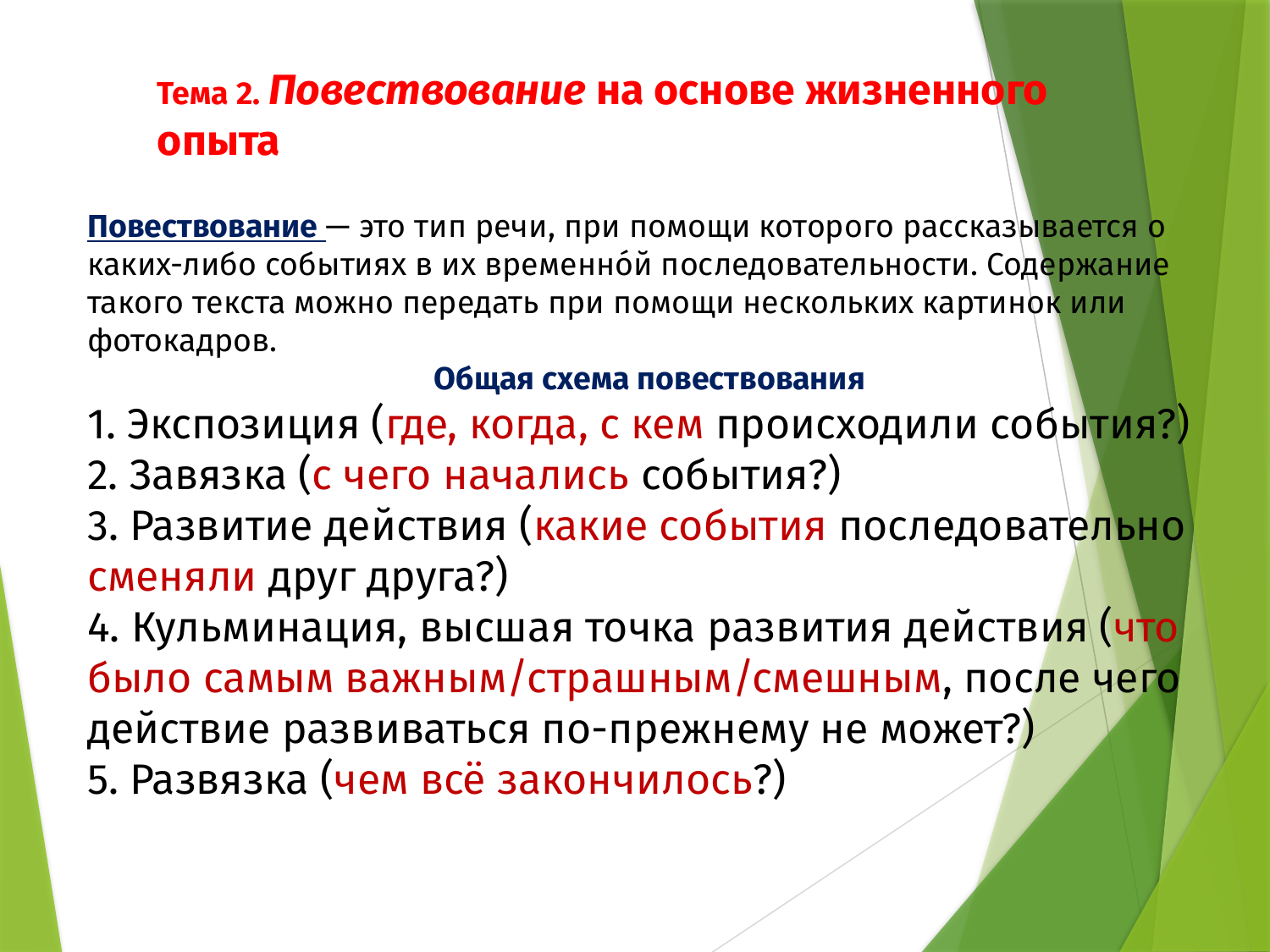

Тема 2. Повествование на основе жизненного опыта

Повествование — это тип речи, при помощи которого рассказывается о каких-либо событиях в их временно́й последовательности. Содержание такого текста можно передать при помощи нескольких картинок или фотокадров.
Общая схема повествования
1. Экспозиция (где, когда, с кем происходили события?)
2. Завязка (с чего начались события?)
3. Развитие действия (какие события последовательно сменяли друг друга?)
4. Кульминация, высшая точка развития действия (что было самым важным/страшным/смешным, после чего действие развиваться по-прежнему не может?)
5. Развязка (чем всё закончилось?)